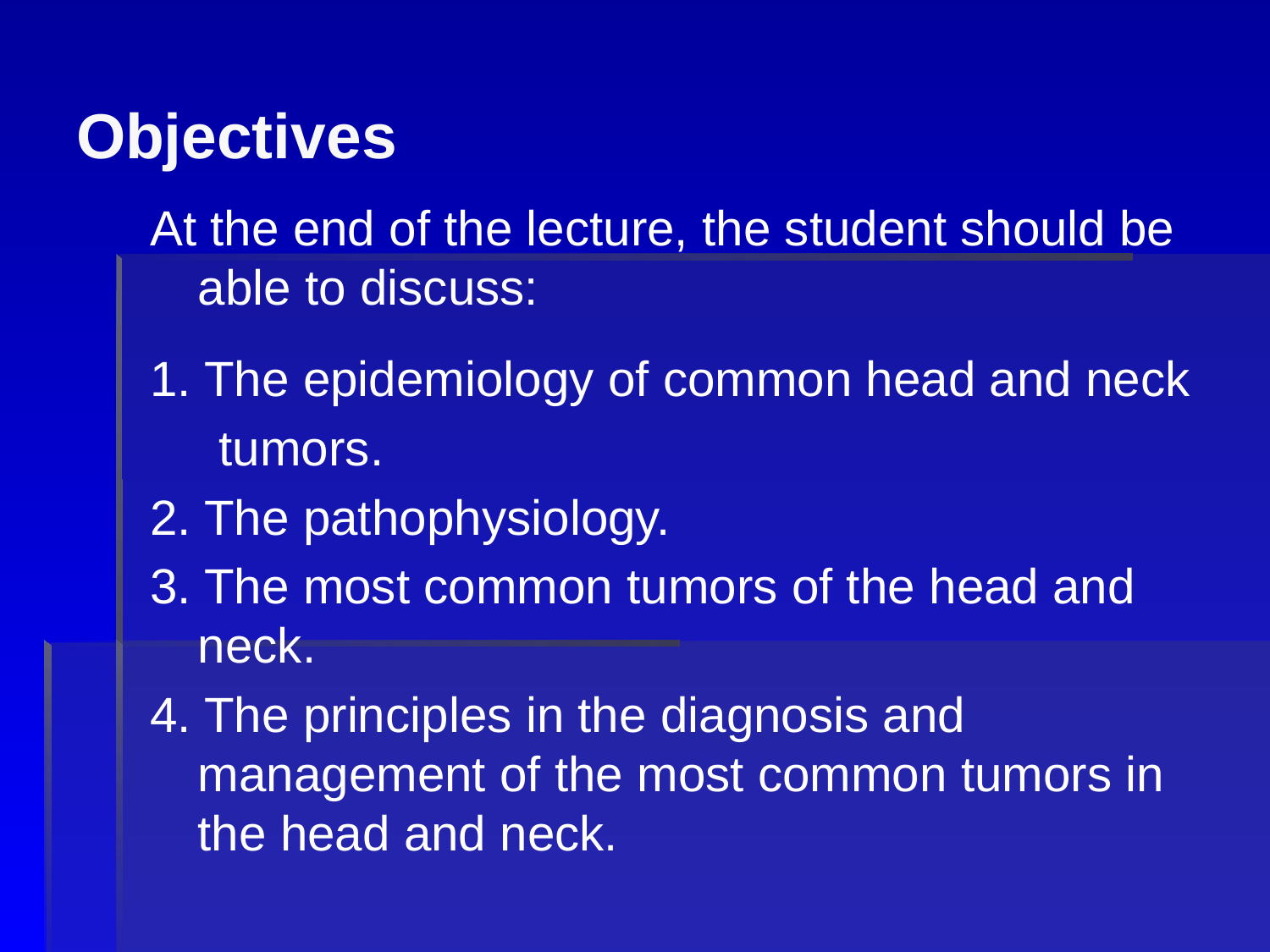

# Objectives
At the end of the lecture, the student should be  able to discuss:

1. The epidemiology of common head and neck
     tumors.
2. The pathophysiology.
3. The most common tumors of the head and     neck.
4. The principles in the diagnosis and management of the most common tumors in the head and neck.